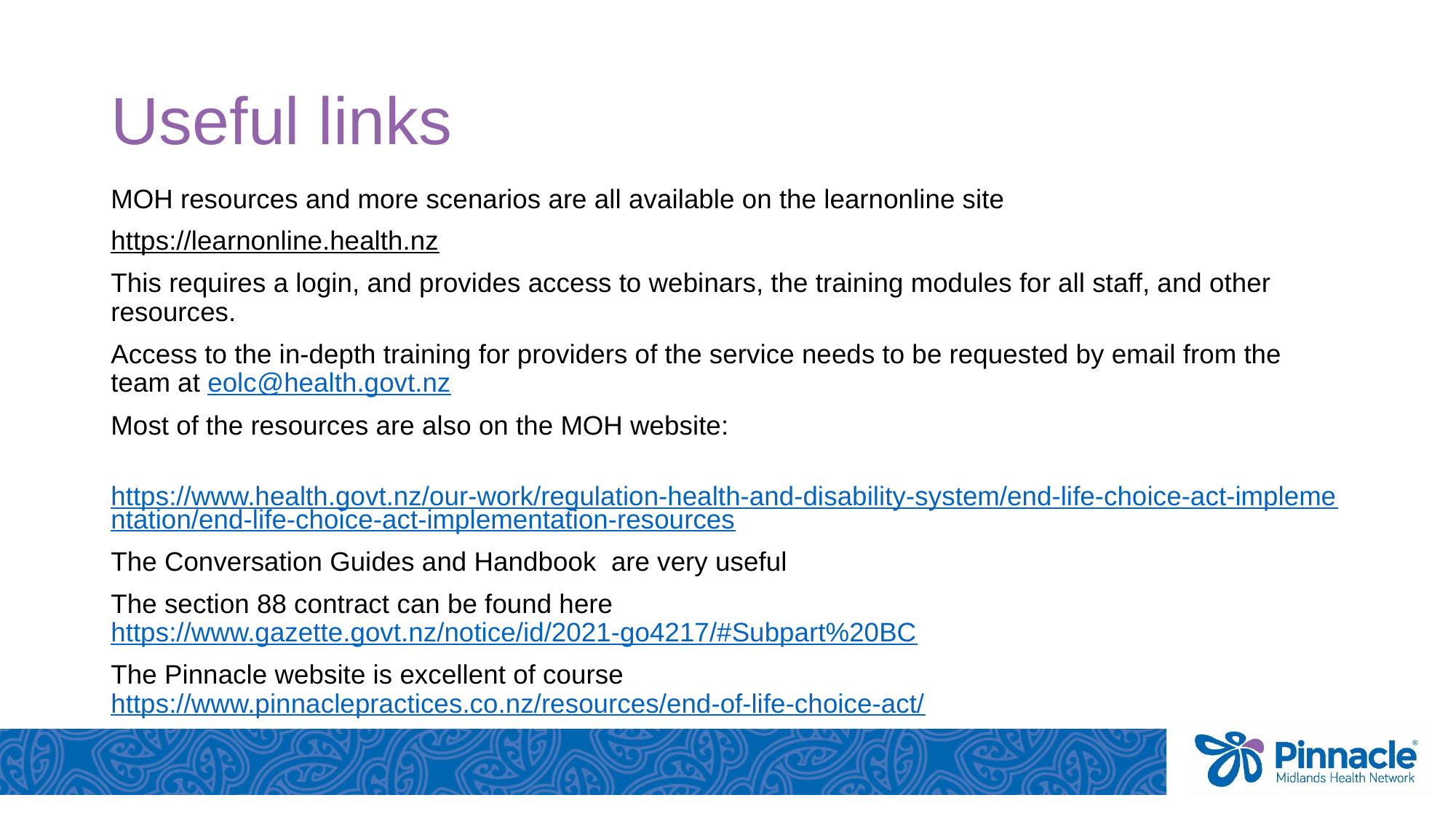

# Useful links
MOH resources and more scenarios are all available on the learnonline site
https://learnonline.health.nz
This requires a login, and provides access to webinars, the training modules for all staff, and other resources.
Access to the in-depth training for providers of the service needs to be requested by email from the team at eolc@health.govt.nz
Most of the resources are also on the MOH website:
 https://www.health.govt.nz/our-work/regulation-health-and-disability-system/end-life-choice-act-implementation/end-life-choice-act-implementation-resources
The Conversation Guides and Handbook  are very useful
The section 88 contract can be found here https://www.gazette.govt.nz/notice/id/2021-go4217/#Subpart%20BC
The Pinnacle website is excellent of course https://www.pinnaclepractices.co.nz/resources/end-of-life-choice-act/